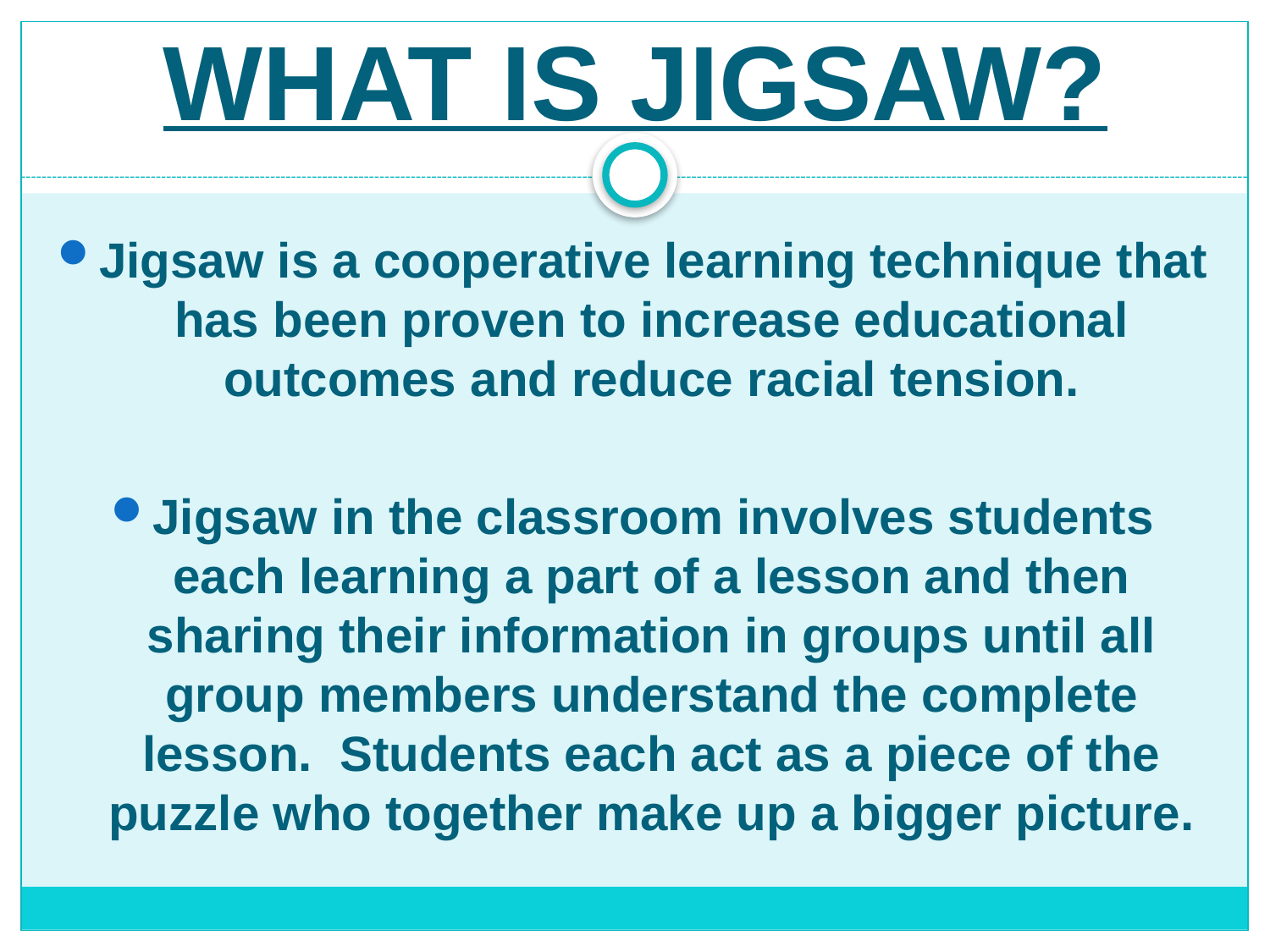

# WHAT IS JIGSAW?
Jigsaw is a cooperative learning technique that has been proven to increase educational outcomes and reduce racial tension.

Jigsaw in the classroom involves students each learning a part of a lesson and then sharing their information in groups until all group members understand the complete lesson.  Students each act as a piece of the puzzle who together make up a bigger picture.